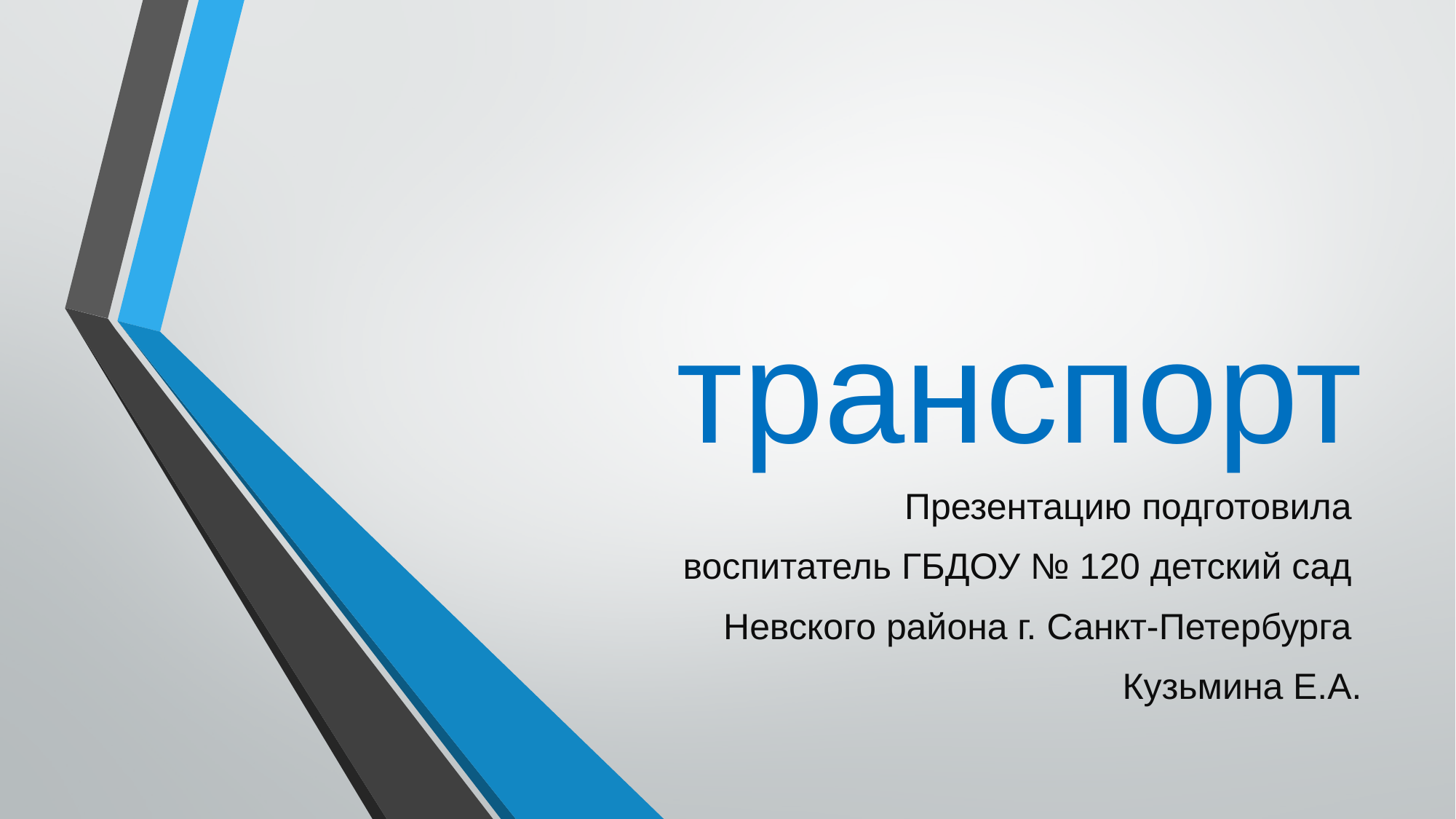

# транспорт
Презентацию подготовила
воспитатель ГБДОУ № 120 детский сад
Невского района г. Санкт-Петербурга
Кузьмина Е.А.